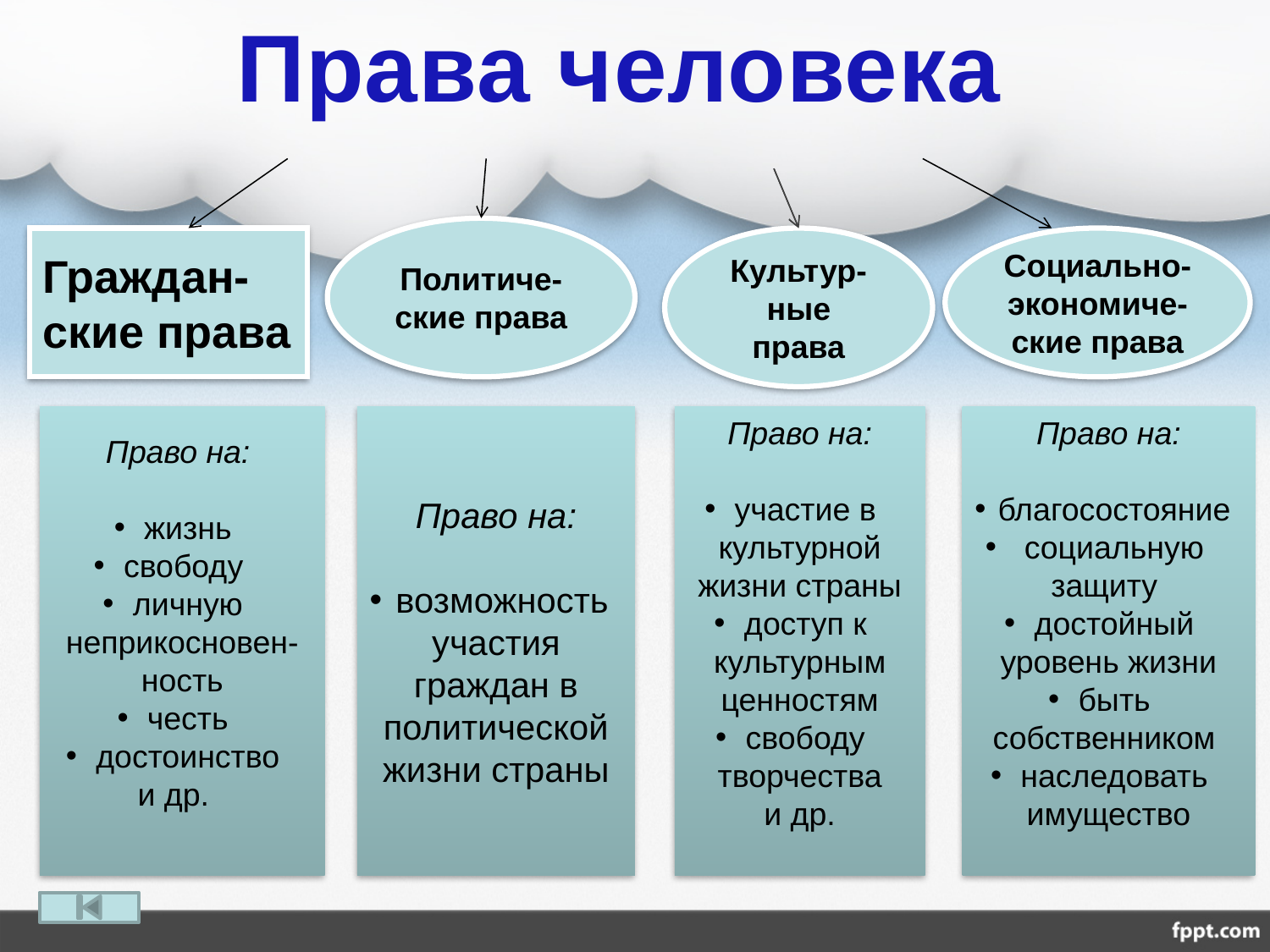

Права человека
Политиче-ские права
Граждан-ские права
Культур-ные права
Социально-экономиче-ские права
Право на:

жизнь
свободу
личную неприкосновен-ность
честь
достоинство
и др.

Право на:

возможность участия граждан в политической жизни страны
Право на:

участие в культурной жизни страны
доступ к культурным ценностям
свободу творчества
и др.

Право на:

благосостояние
 социальную  защиту
достойный уровень жизни
быть собственником
наследовать имущество